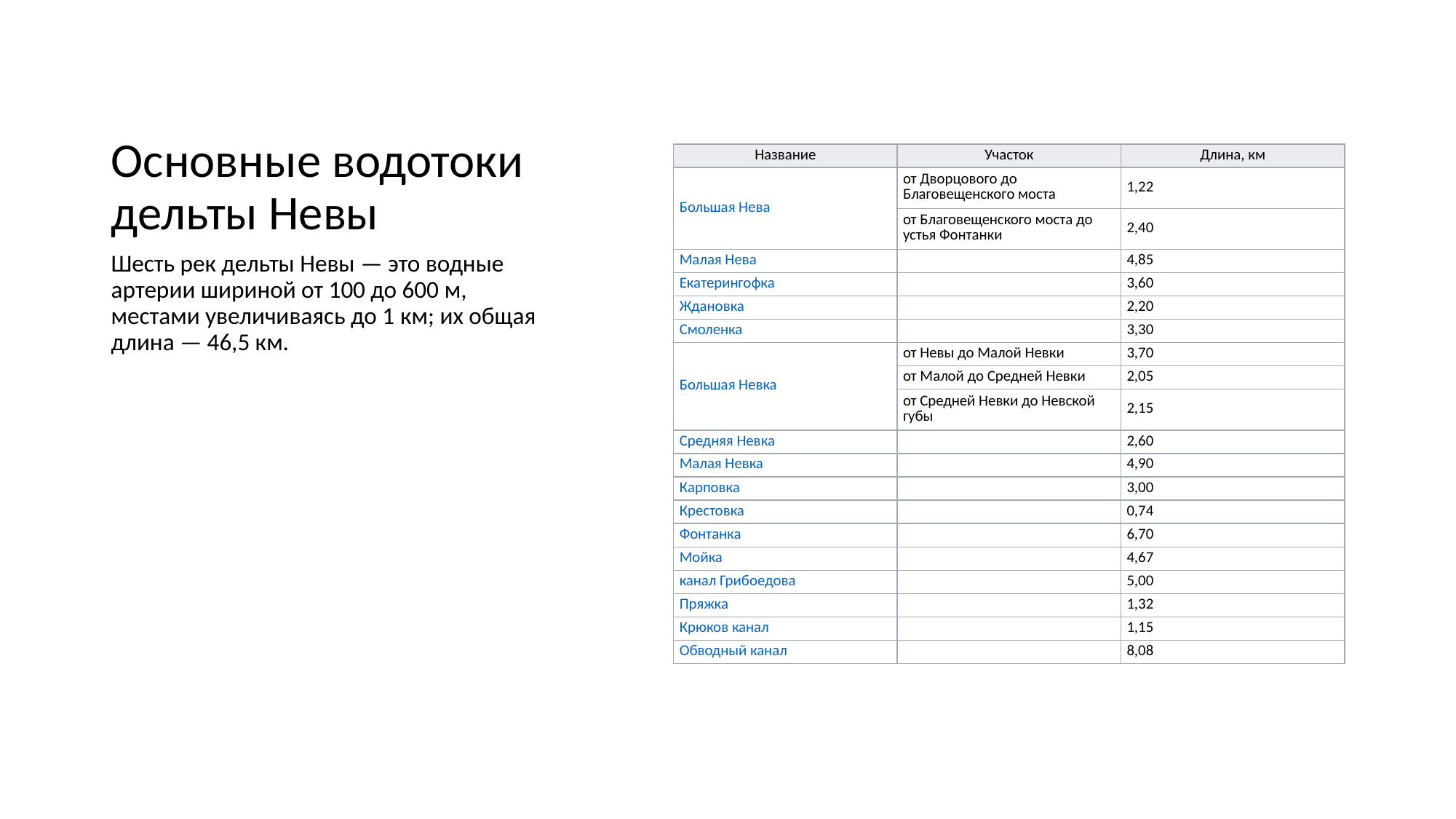

# Основные водотоки дельты Невы
| Название | Участок | Длина, км |
| --- | --- | --- |
| Большая Нева | от Дворцового до Благовещенского моста | 1,22 |
|  | от Благовещенского моста до устья Фонтанки | 2,40 |
| Малая Нева |  | 4,85 |
| Екатерингофка |  | 3,60 |
| Ждановка |  | 2,20 |
| Смоленка |  | 3,30 |
| Большая Невка | от Невы до Малой Невки | 3,70 |
|  | от Малой до Средней Невки | 2,05 |
|  | от Средней Невки до Невской губы | 2,15 |
| Средняя Невка |  | 2,60 |
| Малая Невка |  | 4,90 |
| Карповка |  | 3,00 |
| Крестовка |  | 0,74 |
| Фонтанка |  | 6,70 |
| Мойка |  | 4,67 |
| канал Грибоедова |  | 5,00 |
| Пряжка |  | 1,32 |
| Крюков канал |  | 1,15 |
| Обводный канал |  | 8,08 |
Шесть рек дельты Невы — это водные артерии шириной от 100 до 600 м, местами увеличиваясь до 1 км; их общая длина — 46,5 км.